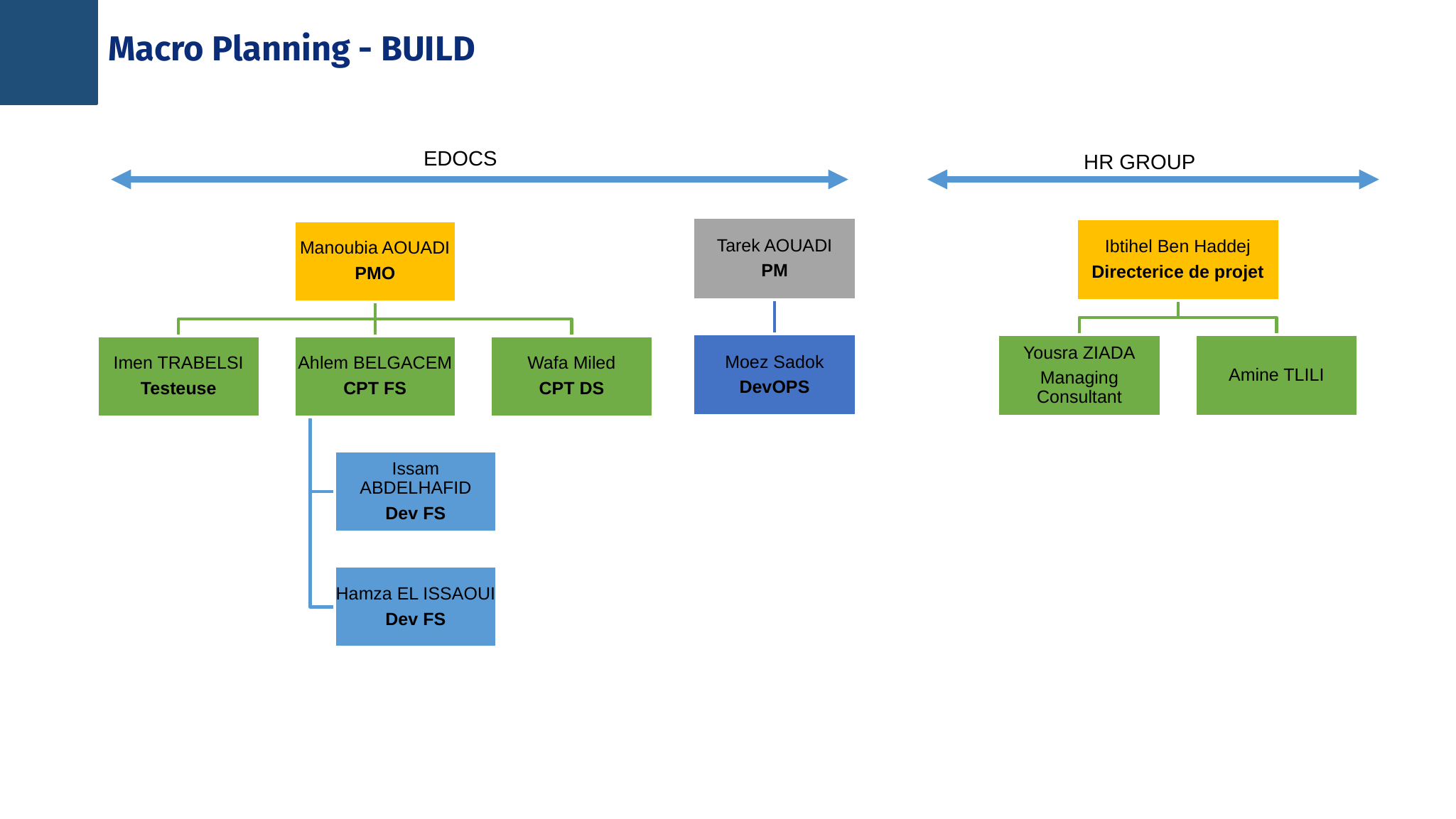

# Macro Planning - BUILD
EDOCS
HR GROUP
Manoubia AOUADI
PMO
Imen TRABELSI
Testeuse
Ahlem BELGACEM
CPT FS
Issam ABDELHAFID
Dev FS
Hamza EL ISSAOUI
Dev FS
Wafa Miled
CPT DS
Tarek AOUADI
PM
Moez Sadok
DevOPS
Ibtihel Ben Haddej
Directerice de projet
Yousra ZIADA
Managing Consultant
Amine TLILI